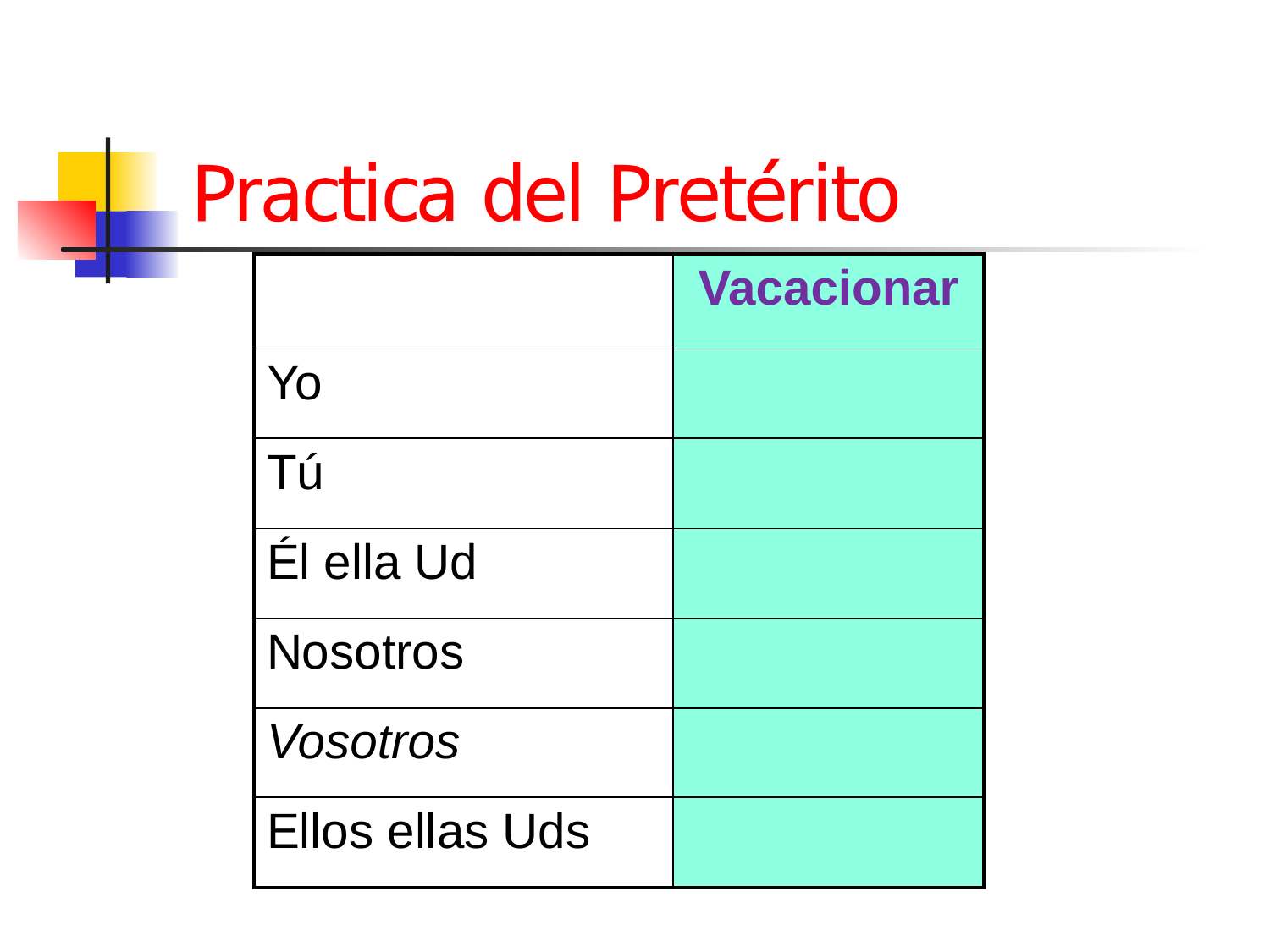

# Practica del Pretérito
|  | Vacacionar |
| --- | --- |
| Yo |  |
| Tú |  |
| Él ella Ud |  |
| Nosotros |  |
| Vosotros |  |
| Ellos ellas Uds |  |